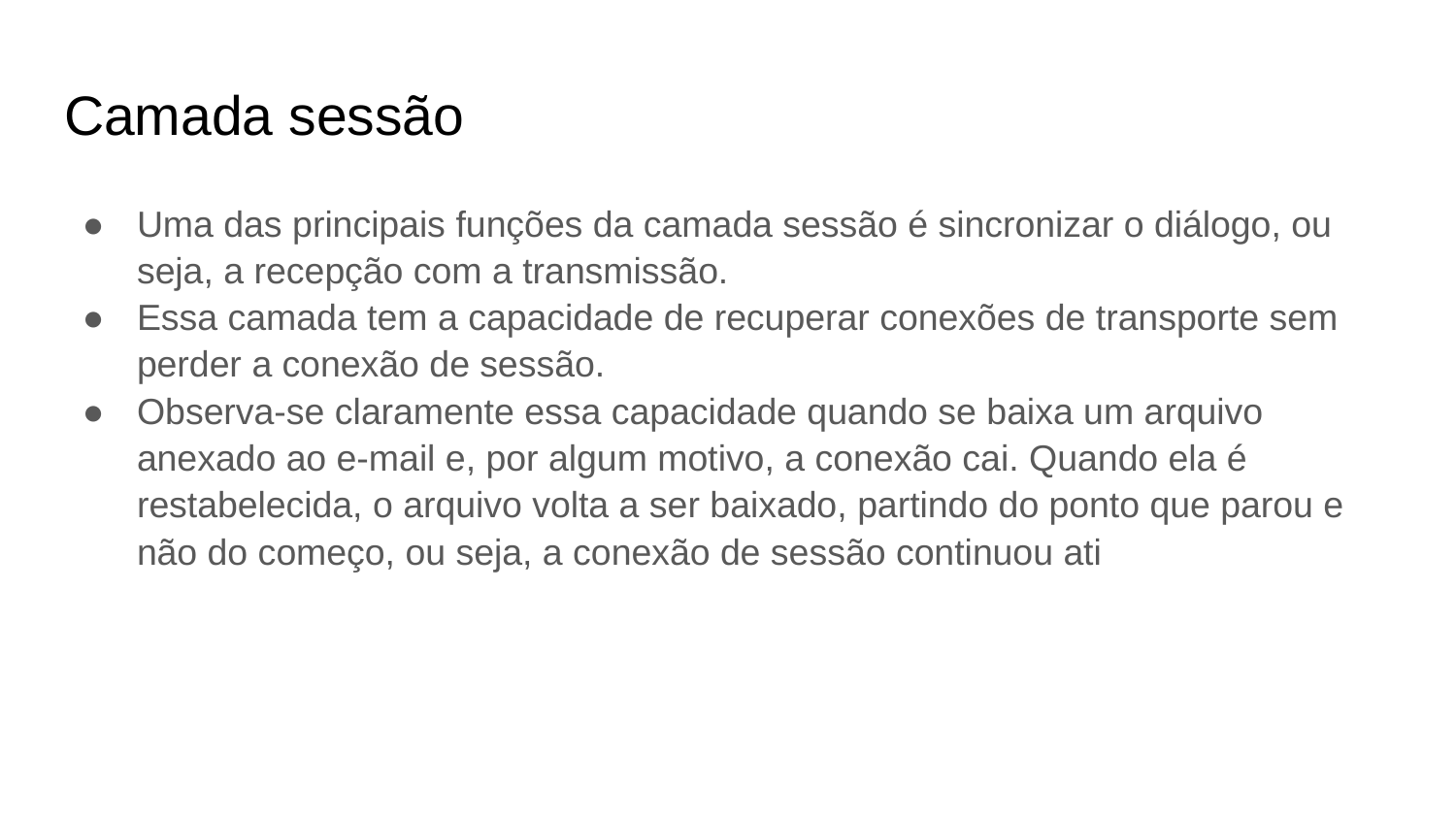

# Camada sessão
Uma das principais funções da camada sessão é sincronizar o diálogo, ou seja, a recepção com a transmissão.
Essa camada tem a capacidade de recuperar conexões de transporte sem perder a conexão de sessão.
Observa-se claramente essa capacidade quando se baixa um arquivo anexado ao e-mail e, por algum motivo, a conexão cai. Quando ela é restabelecida, o arquivo volta a ser baixado, partindo do ponto que parou e não do começo, ou seja, a conexão de sessão continuou ati